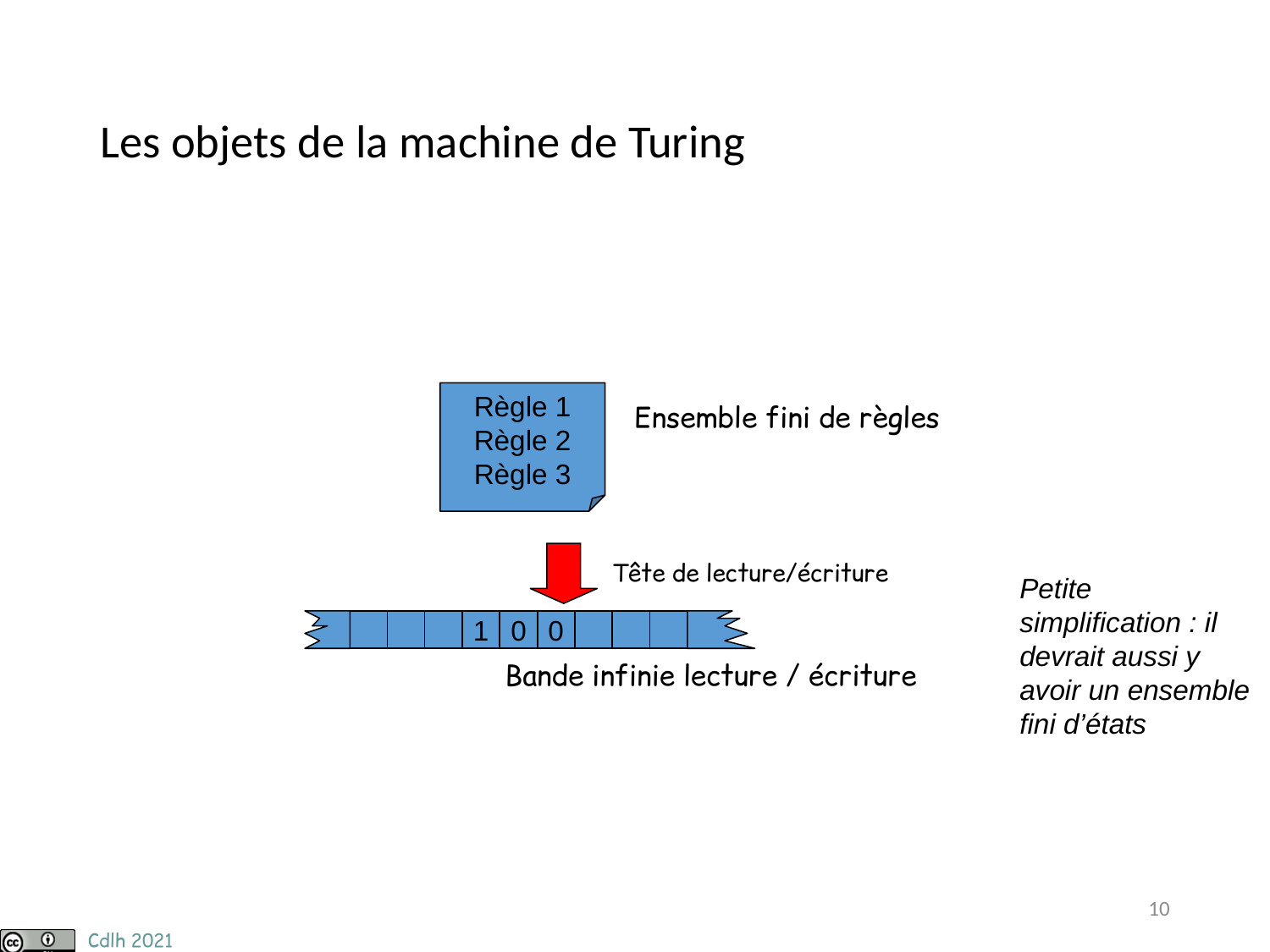

# Les objets de la machine de Turing
Règle 1
Règle 2
Règle 3
Ensemble fini de règles

Tête de lecture/écriture
Petite simplification : il devrait aussi y avoir un ensemble fini d’états

1
0
0

Bande infinie lecture / écriture
10